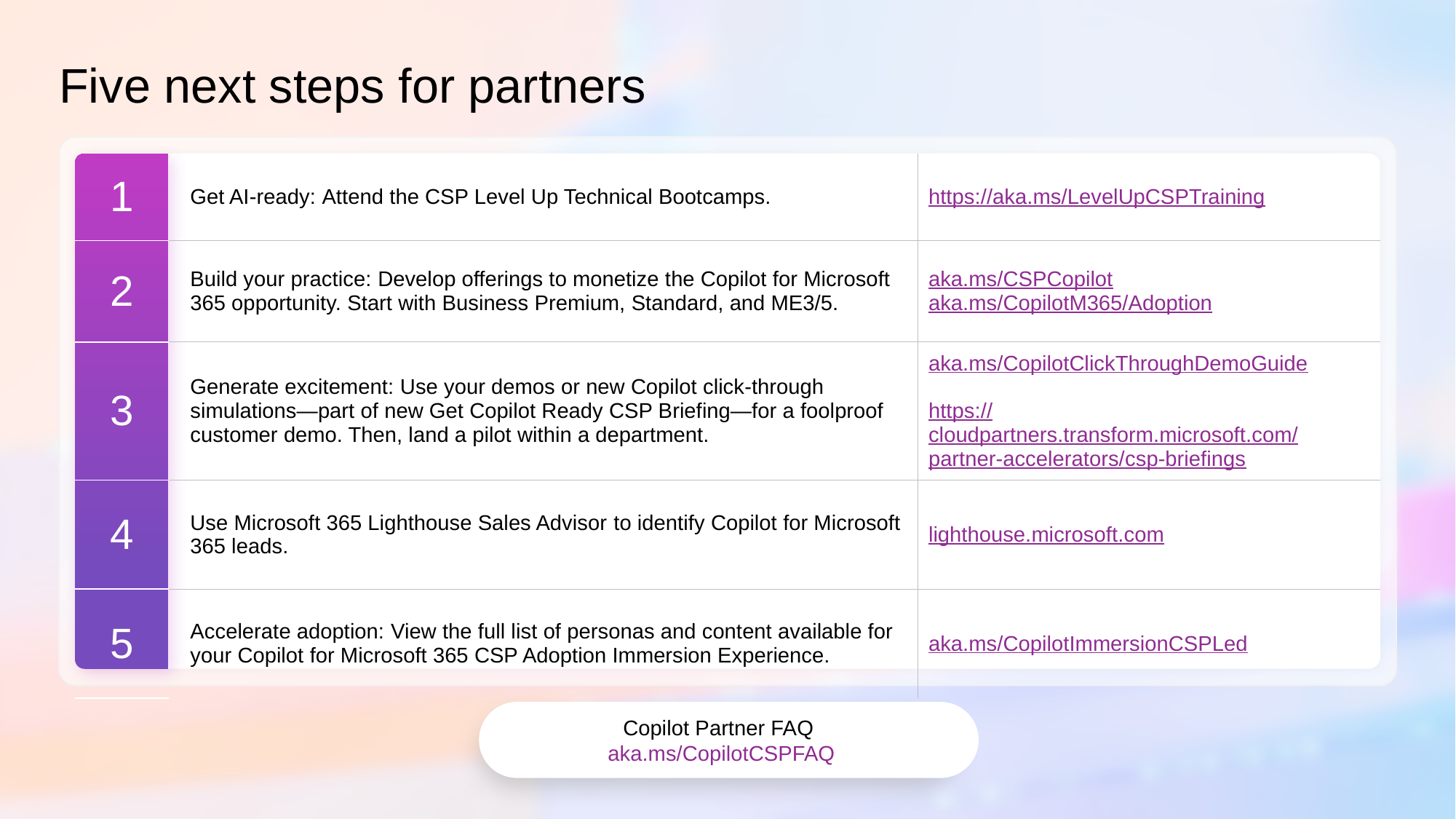

# Five next steps for partners

| 1 | Get AI-ready: Attend the CSP Level Up Technical Bootcamps. | https://aka.ms/LevelUpCSPTraining |
| --- | --- | --- |
| 2 | Build your practice: Develop offerings to monetize the Copilot for Microsoft 365 opportunity. Start with Business Premium, Standard, and ME3/5. | aka.ms/CSPCopilot aka.ms/CopilotM365/Adoption |
| 3 | Generate excitement: Use your demos or new Copilot click-through simulations—part of new Get Copilot Ready CSP Briefing—for a foolproof customer demo. Then, land a pilot within a department. | aka.ms/CopilotClickThroughDemoGuide https://cloudpartners.transform.microsoft.com/partner-accelerators/csp-briefings |
| 4 | Use Microsoft 365 Lighthouse Sales Advisor to identify Copilot for Microsoft 365 leads. | lighthouse.microsoft.com |
| 5 | Accelerate adoption: View the full list of personas and content available for your Copilot for Microsoft 365 CSP Adoption Immersion Experience. | aka.ms/CopilotImmersionCSPLed |

Copilot Partner FAQ
aka.ms/CopilotCSPFAQ